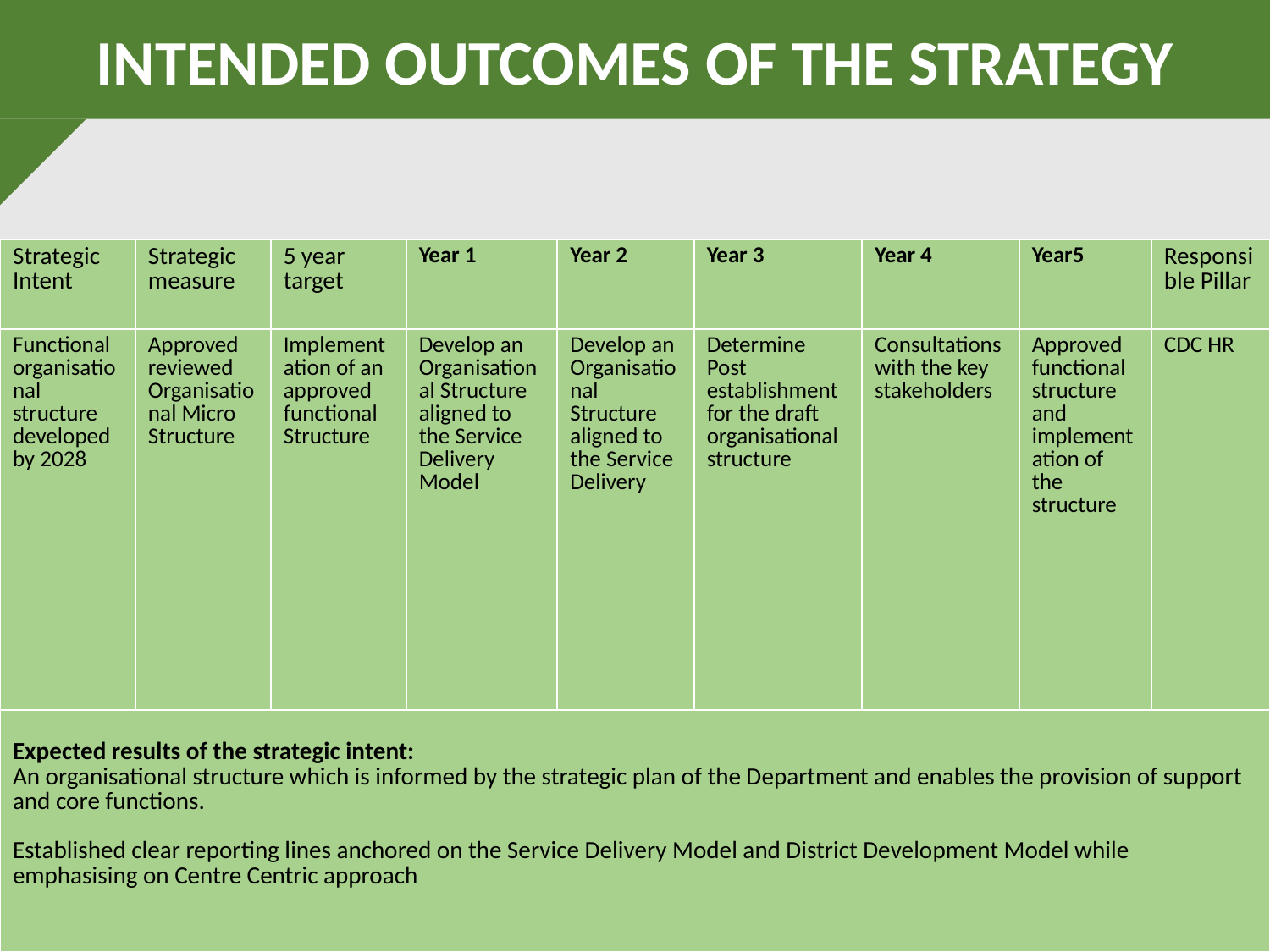

INTENDED OUTCOMES OF THE STRATEGY

| Strategic Intent | Strategic measure | 5 year target | Year 1 | Year 2 | Year 3 | Year 4 | Year5 | Responsible Pillar |
| --- | --- | --- | --- | --- | --- | --- | --- | --- |
| Functional organisational structure developed by 2028 | Approved reviewed Organisational Micro Structure | Implementation of an approved functional Structure | Develop an Organisational Structure aligned to the Service Delivery Model | Develop an Organisational Structure aligned to the Service Delivery | Determine Post establishment for the draft organisational structure | Consultations with the key stakeholders | Approved functional structure and implementation of the structure | CDC HR |
| Expected results of the strategic intent: An organisational structure which is informed by the strategic plan of the Department and enables the provision of support and core functions. Established clear reporting lines anchored on the Service Delivery Model and District Development Model while emphasising on Centre Centric approach |  |  |  |  |  |  |  |  |

25